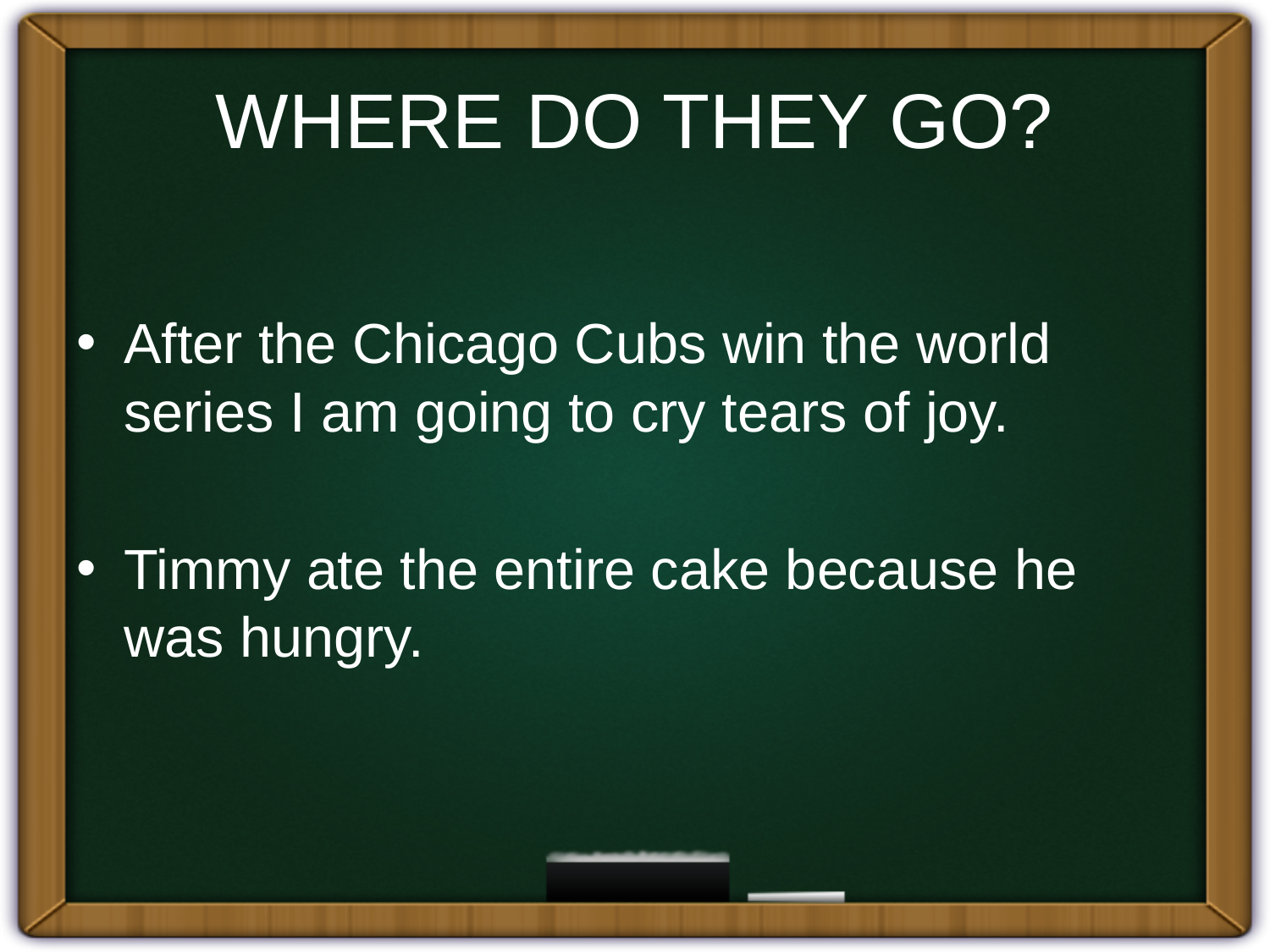

# WHERE DO THEY GO?

After the Chicago Cubs win the world series I am going to cry tears of joy.

Timmy ate the entire cake because he was hungry.